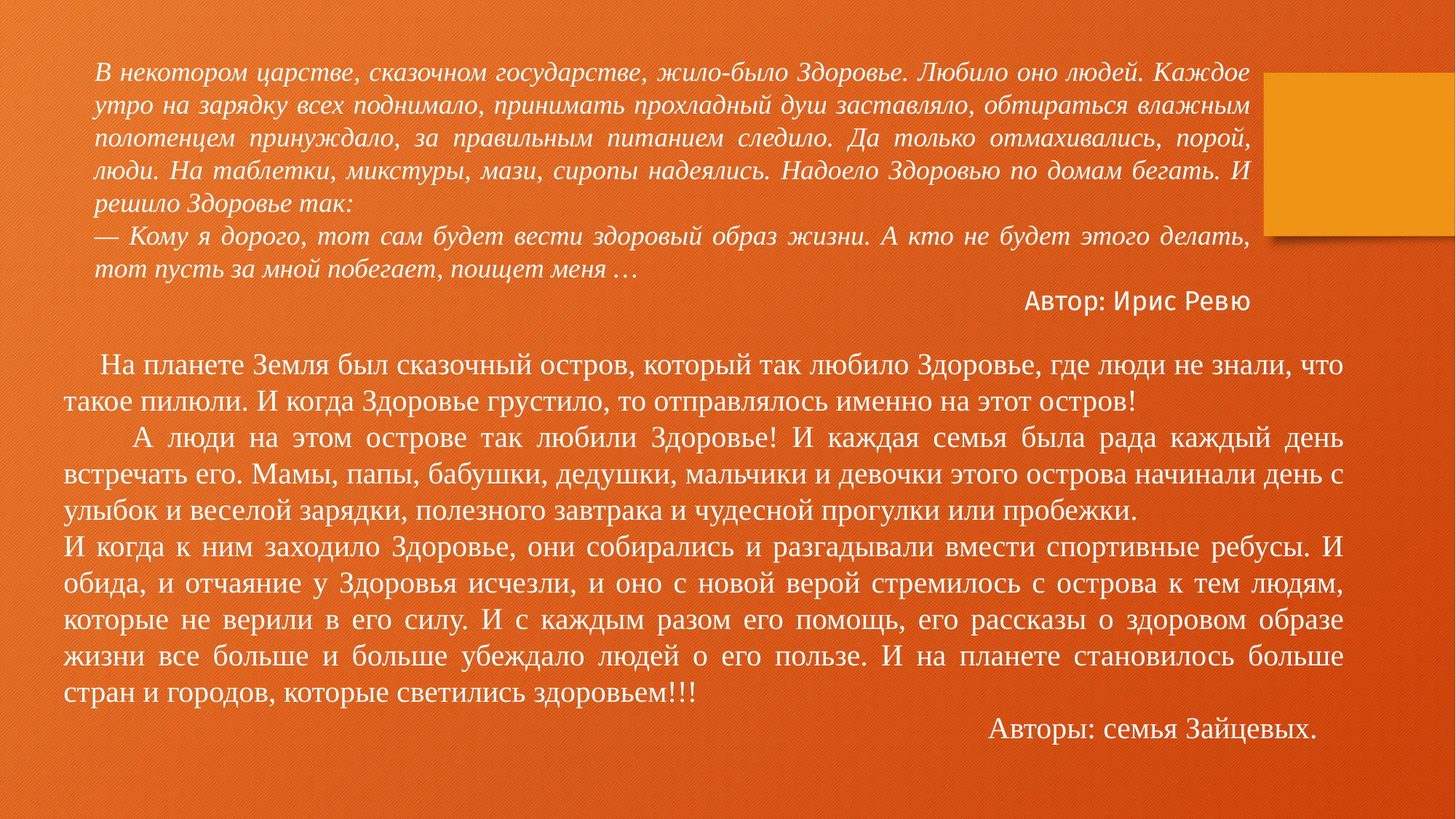

В некотором царстве, сказочном государстве, жило-было Здоровье. Любило оно людей. Каждое утро на зарядку всех поднимало, принимать прохладный душ заставляло, обтираться влажным полотенцем принуждало, за правильным питанием следило. Да только отмахивались, порой, люди. На таблетки, микстуры, мази, сиропы надеялись. Надоело Здоровью по домам бегать. И решило Здоровье так:
— Кому я дорого, тот сам будет вести здоровый образ жизни. А кто не будет этого делать, тот пусть за мной побегает, поищет меня …
Автор: Ирис Ревю

     На планете Земля был сказочный остров, который так любило Здоровье, где люди не знали, что такое пилюли. И когда Здоровье грустило, то отправлялось именно на этот остров!
     А люди на этом острове так любили Здоровье! И каждая семья была рада каждый день встречать его. Мамы, папы, бабушки, дедушки, мальчики и девочки этого острова начинали день с улыбок и веселой зарядки, полезного завтрака и чудесной прогулки или пробежки.
И когда к ним заходило Здоровье, они собирались и разгадывали вмести спортивные ребусы. И обида, и отчаяние у Здоровья исчезли, и оно с новой верой стремилось с острова к тем людям, которые не верили в его силу. И с каждым разом его помощь, его рассказы о здоровом образе жизни все больше и больше убеждало людей о его пользе. И на планете становилось больше стран и городов, которые светились здоровьем!!!
                                                                                                                         Авторы: семья Зайцевых.